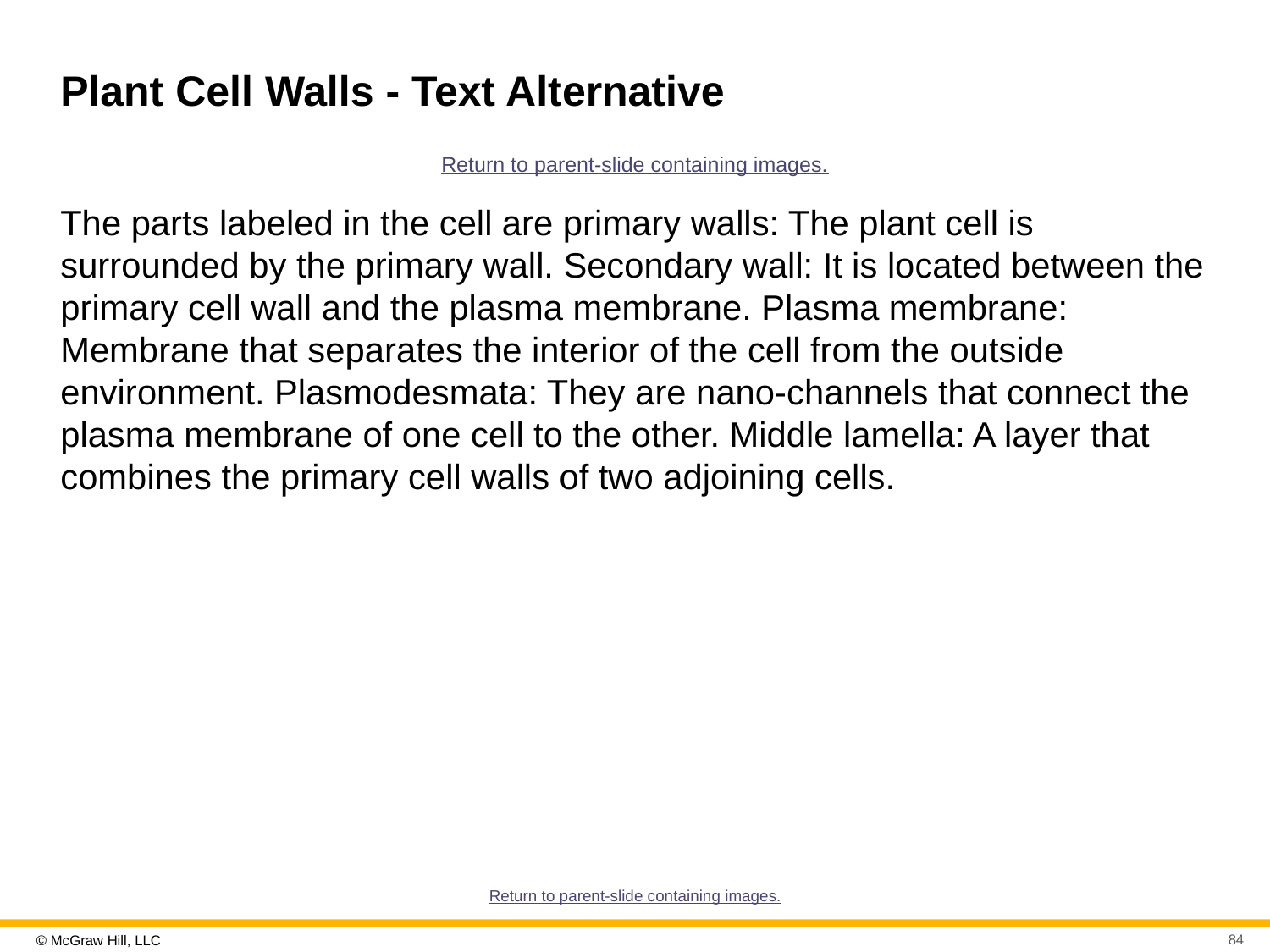

# Plant Cell Walls - Text Alternative
Return to parent-slide containing images.
The parts labeled in the cell are primary walls: The plant cell is surrounded by the primary wall. Secondary wall: It is located between the primary cell wall and the plasma membrane. Plasma membrane: Membrane that separates the interior of the cell from the outside environment. Plasmodesmata: They are nano-channels that connect the plasma membrane of one cell to the other. Middle lamella: A layer that combines the primary cell walls of two adjoining cells.
Return to parent-slide containing images.
84